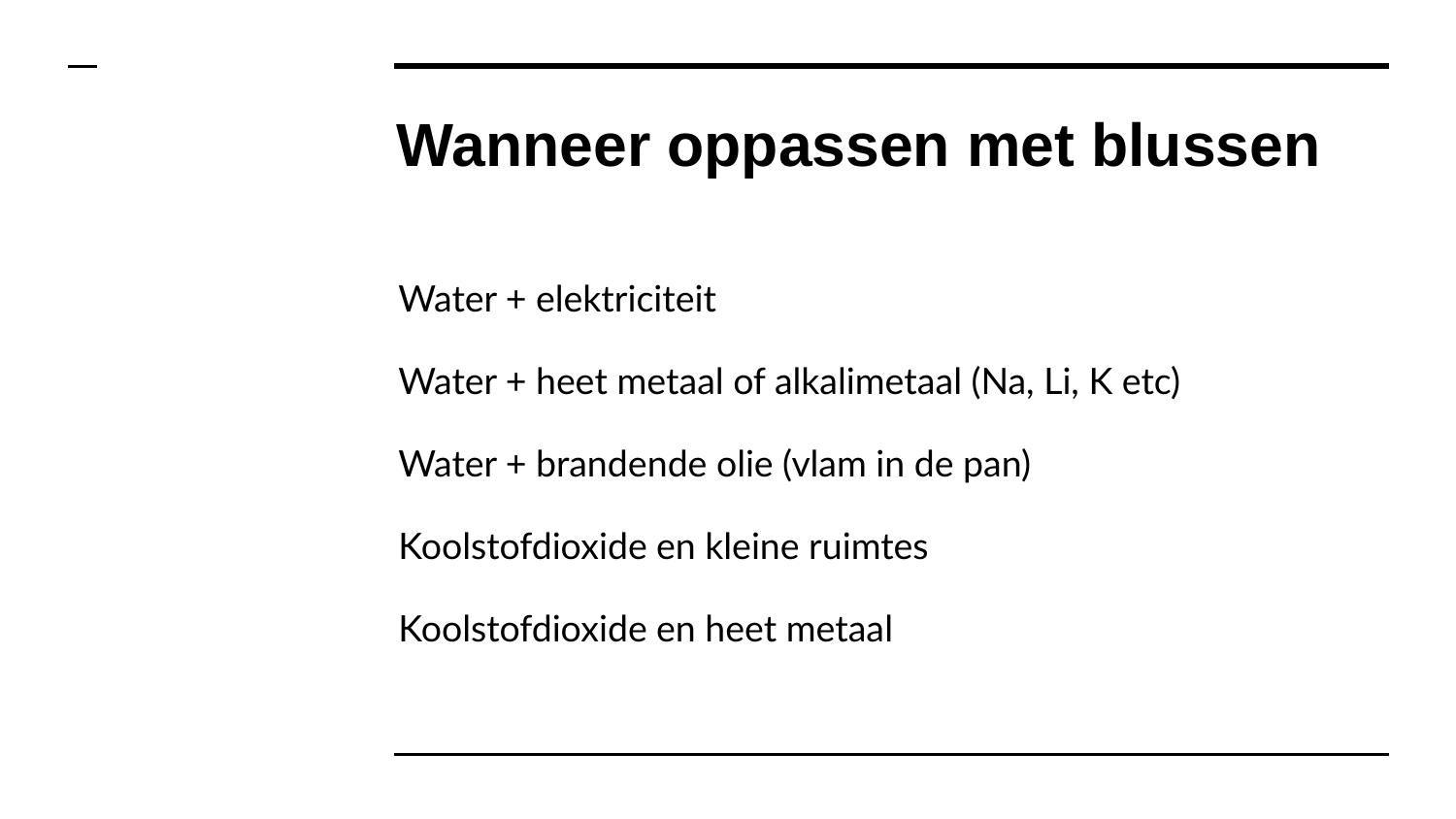

# Wanneer oppassen met blussen
Water + elektriciteit
Water + heet metaal of alkalimetaal (Na, Li, K etc)
Water + brandende olie (vlam in de pan)
Koolstofdioxide en kleine ruimtes
Koolstofdioxide en heet metaal